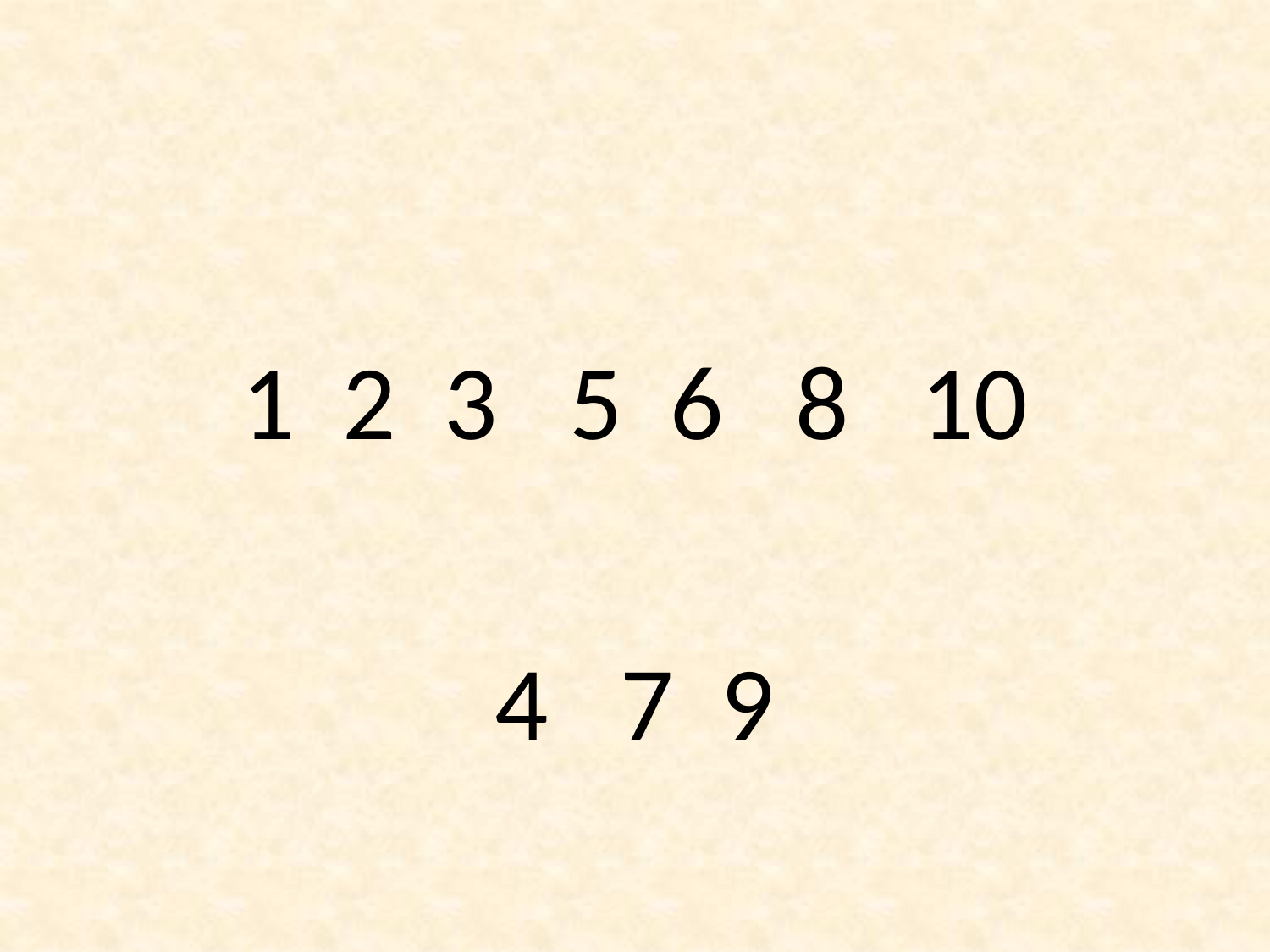

# 1  2  3   5  6   8   10

4   7  9